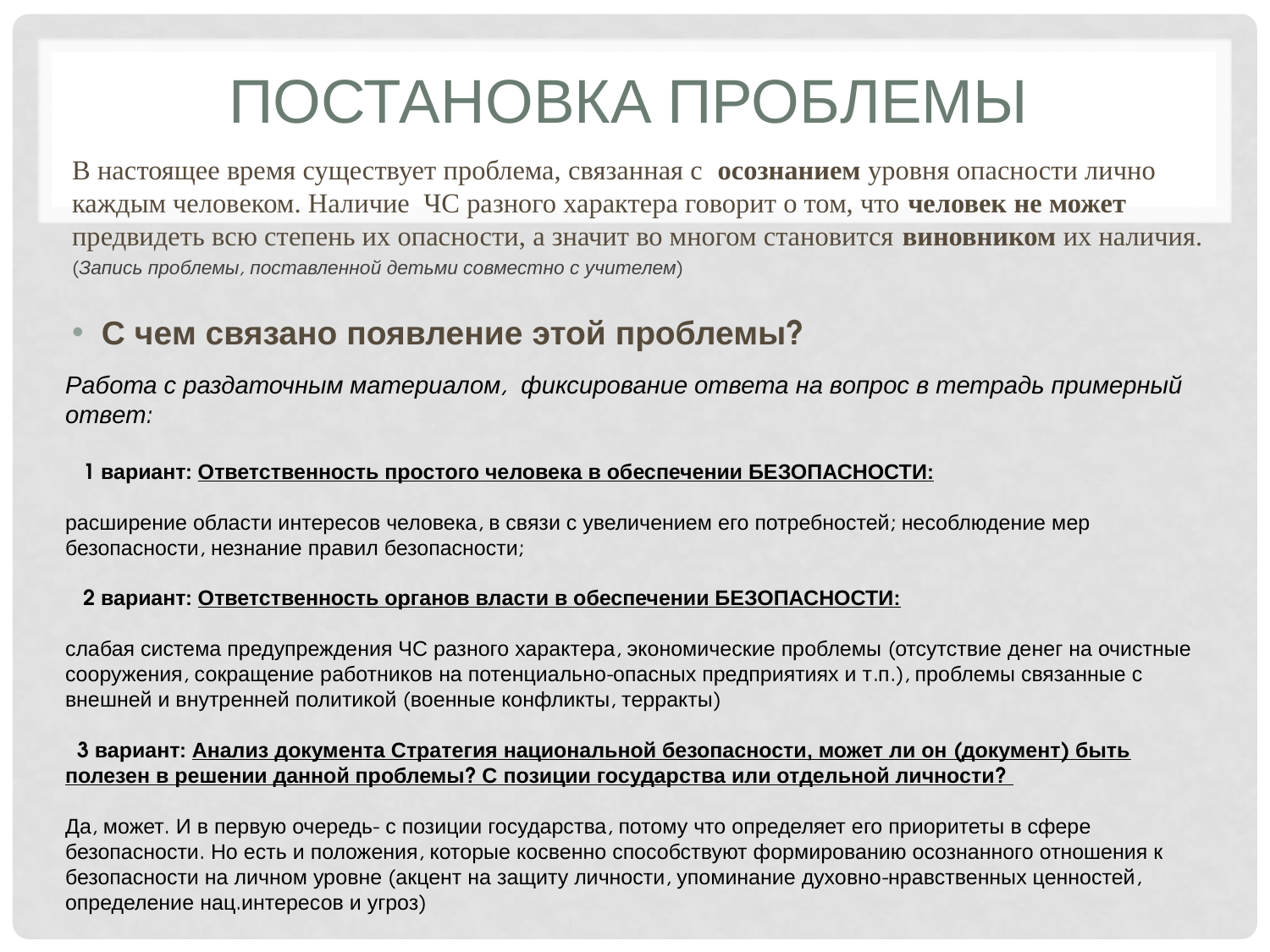

# Постановка проблемы
В настоящее время существует проблема, связанная с  осознанием уровня опасности лично каждым человеком. Наличие  ЧС разного характера говорит о том, что человек не может предвидеть всю степень их опасности, а значит во многом становится виновником их наличия.
(Запись проблемы, поставленной детьми совместно с учителем)

С чем связано появление этой проблемы?

Работа с раздаточным материалом,  фиксирование ответа на вопрос в тетрадь примерный ответ:

   1 вариант: Ответственность простого человека в обеспечении БЕЗОПАСНОСТИ:

расширение области интересов человека, в связи с увеличением его потребностей; несоблюдение мер безопасности, незнание правил безопасности;

   2 вариант: Ответственность органов власти в обеспечении БЕЗОПАСНОСТИ:

слабая система предупреждения ЧС разного характера, экономические проблемы (отсутствие денег на очистные сооружения, сокращение работников на потенциально-опасных предприятиях и т.п.), проблемы связанные с внешней и внутренней политикой (военные конфликты, терракты)

  3 вариант: Анализ документа Стратегия национальной безопасности, может ли он (документ) быть полезен в решении данной проблемы? С позиции государства или отдельной личности?

Да, может. И в первую очередь- с позиции государства, потому что определяет его приоритеты в сфере безопасности. Но есть и положения, которые косвенно способствуют формированию осознанного отношения к безопасности на личном уровне (акцент на защиту личности, упоминание духовно-нравственных ценностей, определение нац.интересов и угроз)